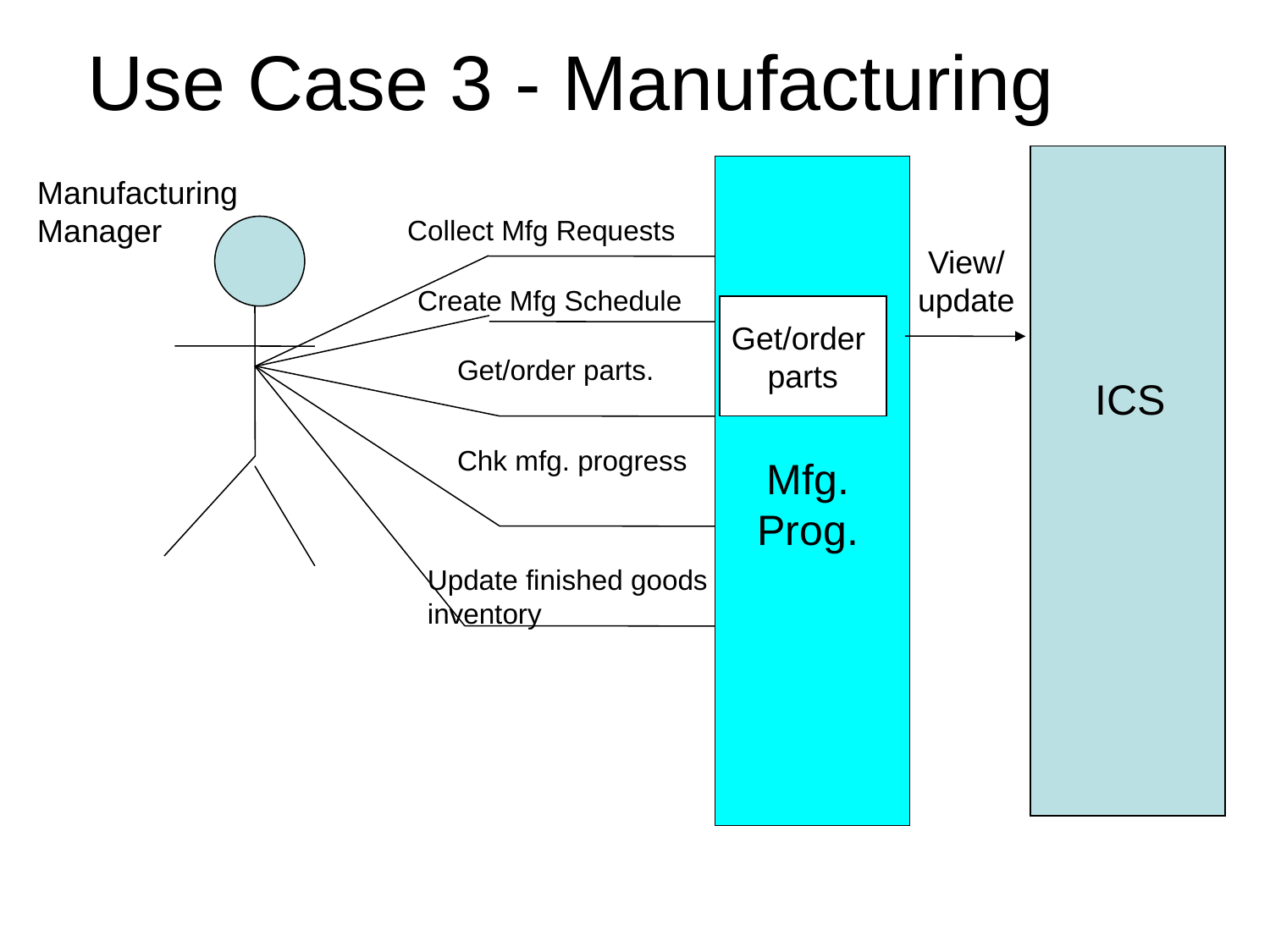

# Use Case 3 - Manufacturing

Manufacturing Manager
Collect Mfg Requests

View/
update

Create Mfg Schedule
Get/order
parts

Get/order parts.

ICS

Chk mfg. progress

Mfg. Prog.

Update finished goods inventory